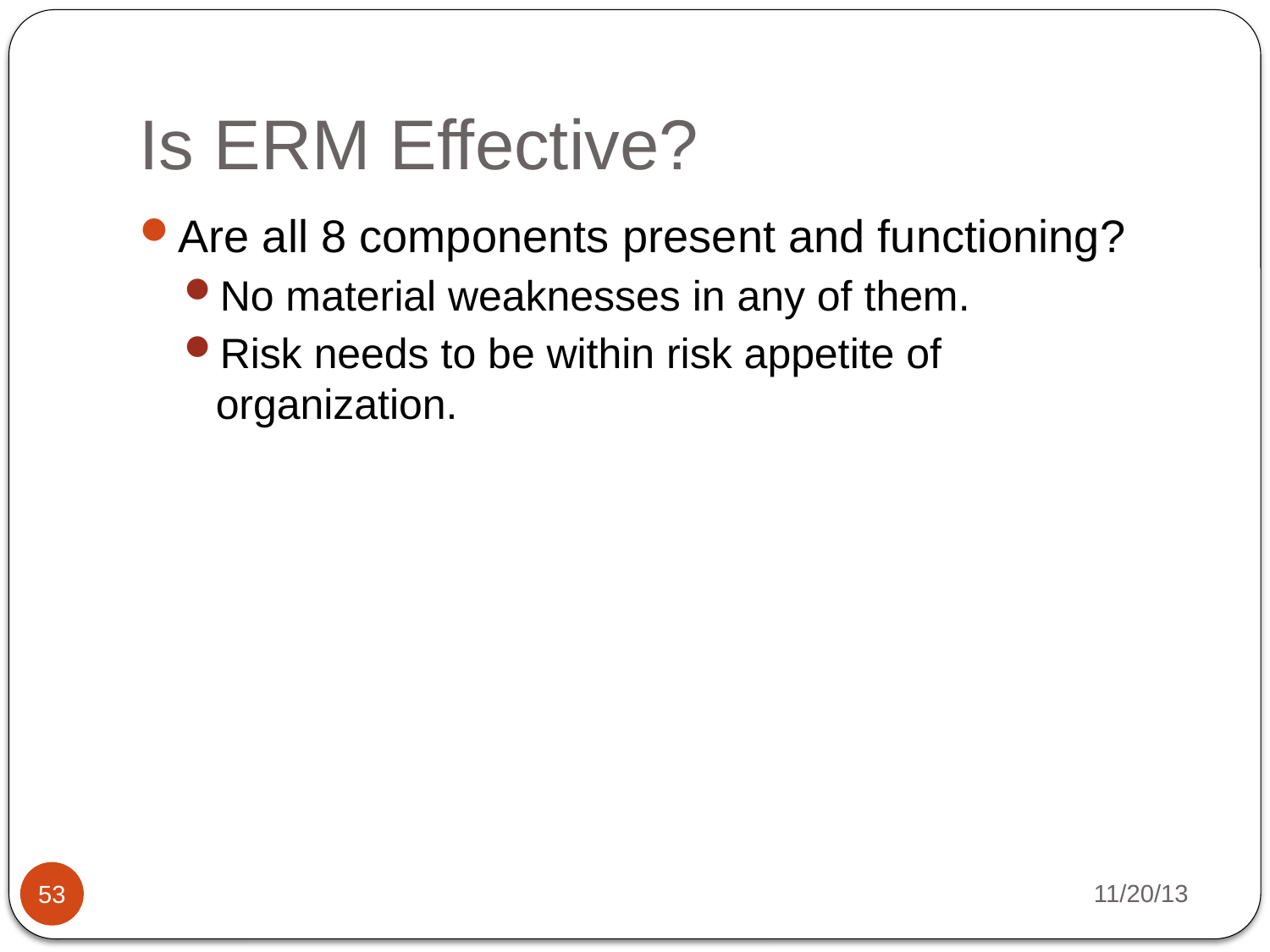

# Is ERM Effective?
Are all 8 components present and functioning?
No material weaknesses in any of them.
Risk needs to be within risk appetite of organization.
11/20/13
53